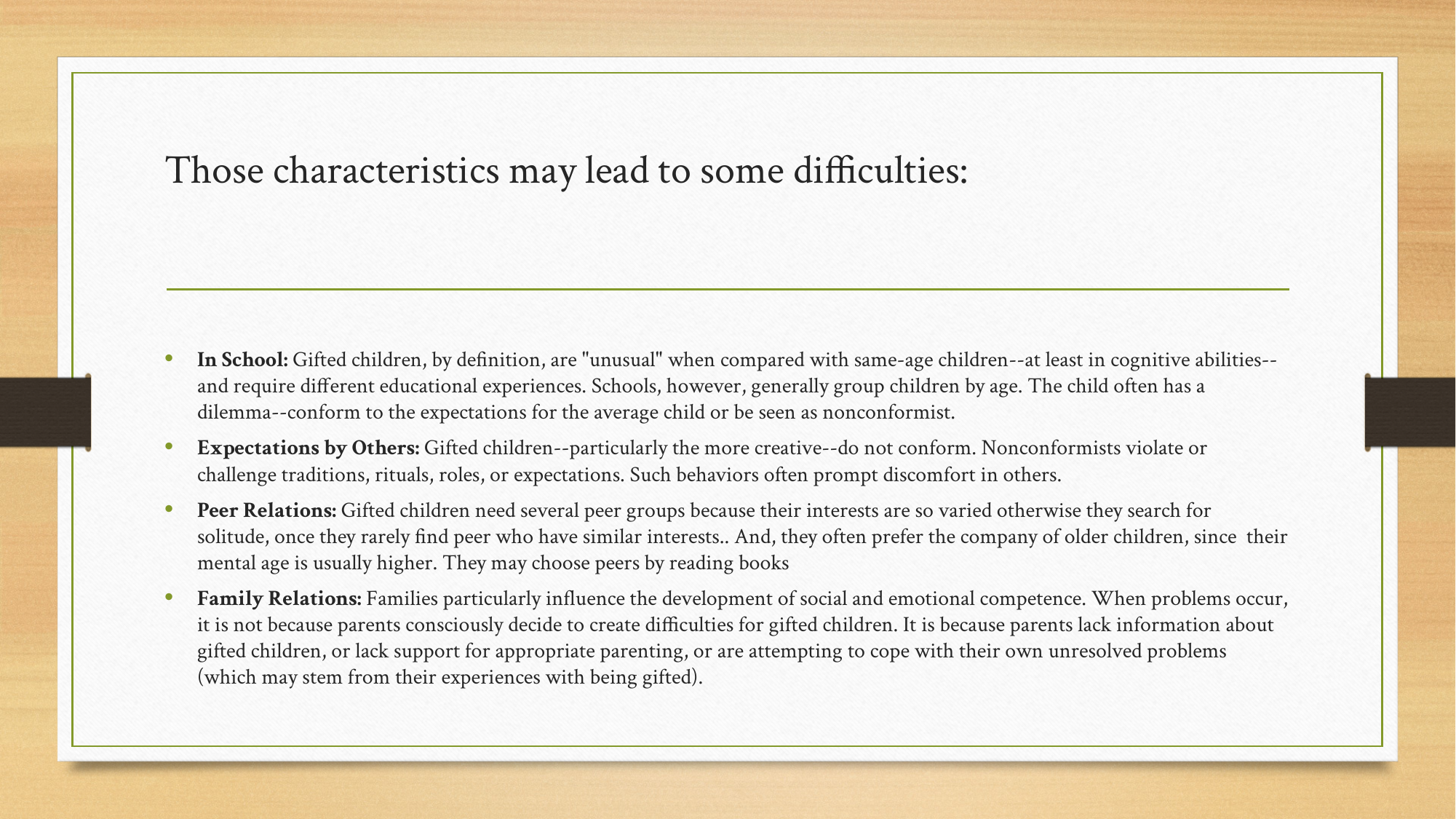

Those characteristics may lead to some difficulties:

In School: Gifted children, by definition, are "unusual" when compared with same-age children--at least in cognitive abilities--and require different educational experiences. Schools, however, generally group children by age. The child often has a dilemma--conform to the expectations for the average child or be seen as nonconformist.
Expectations by Others: Gifted children--particularly the more creative--do not conform. Nonconformists violate or challenge traditions, rituals, roles, or expectations. Such behaviors often prompt discomfort in others.
Peer Relations: Gifted children need several peer groups because their interests are so varied otherwise they search for solitude, once they rarely find peer who have similar interests.. And, they often prefer the company of older children, since  their mental age is usually higher. They may choose peers by reading books
Family Relations: Families particularly influence the development of social and emotional competence. When problems occur, it is not because parents consciously decide to create difficulties for gifted children. It is because parents lack information about gifted children, or lack support for appropriate parenting, or are attempting to cope with their own unresolved problems (which may stem from their experiences with being gifted).